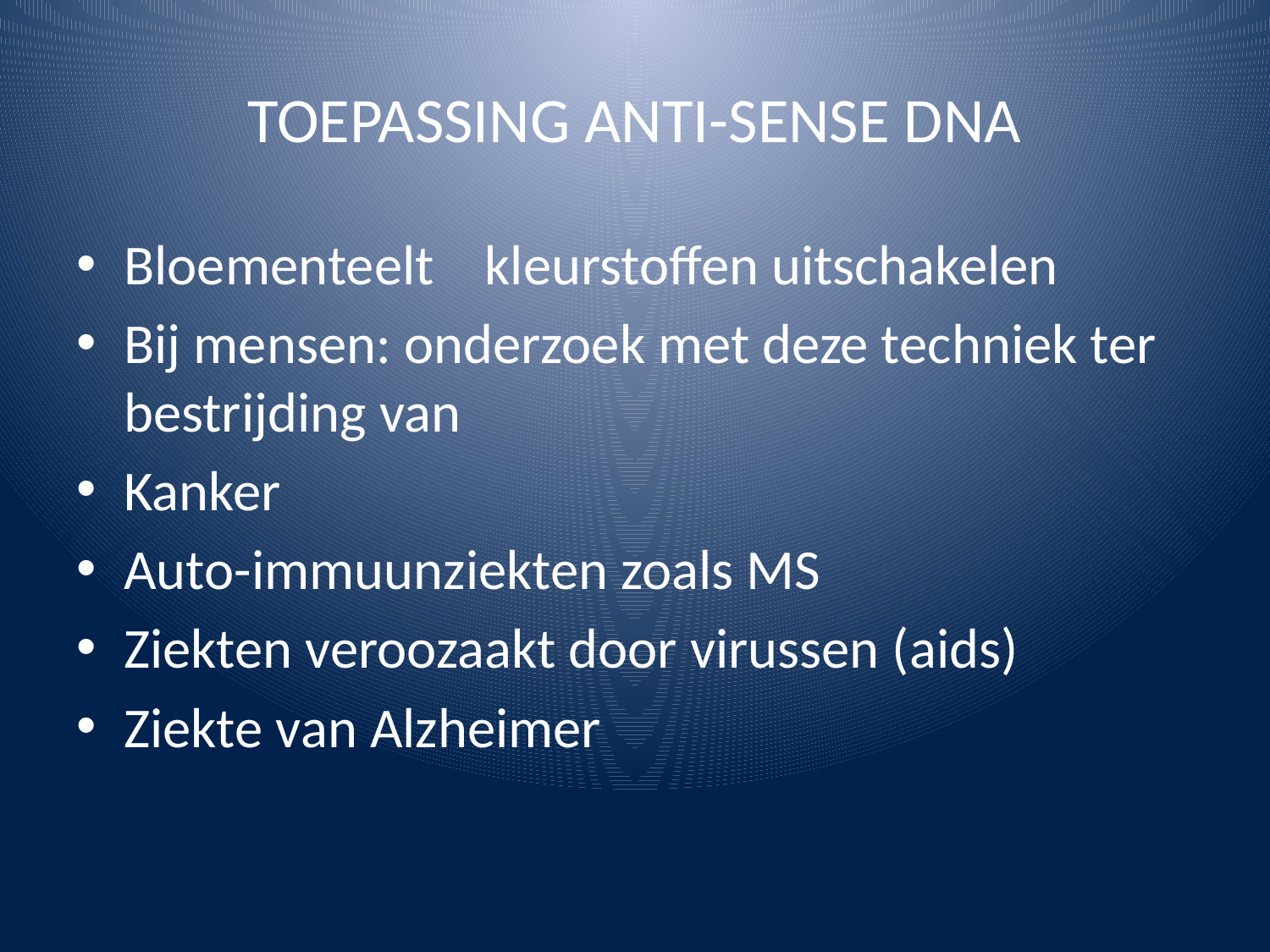

# TOEPASSING ANTI-SENSE DNA
Bloementeelt    kleurstoffen uitschakelen
Bij mensen: onderzoek met deze techniek ter bestrijding van
Kanker
Auto-immuunziekten zoals MS
Ziekten veroozaakt door virussen (aids)
Ziekte van Alzheimer